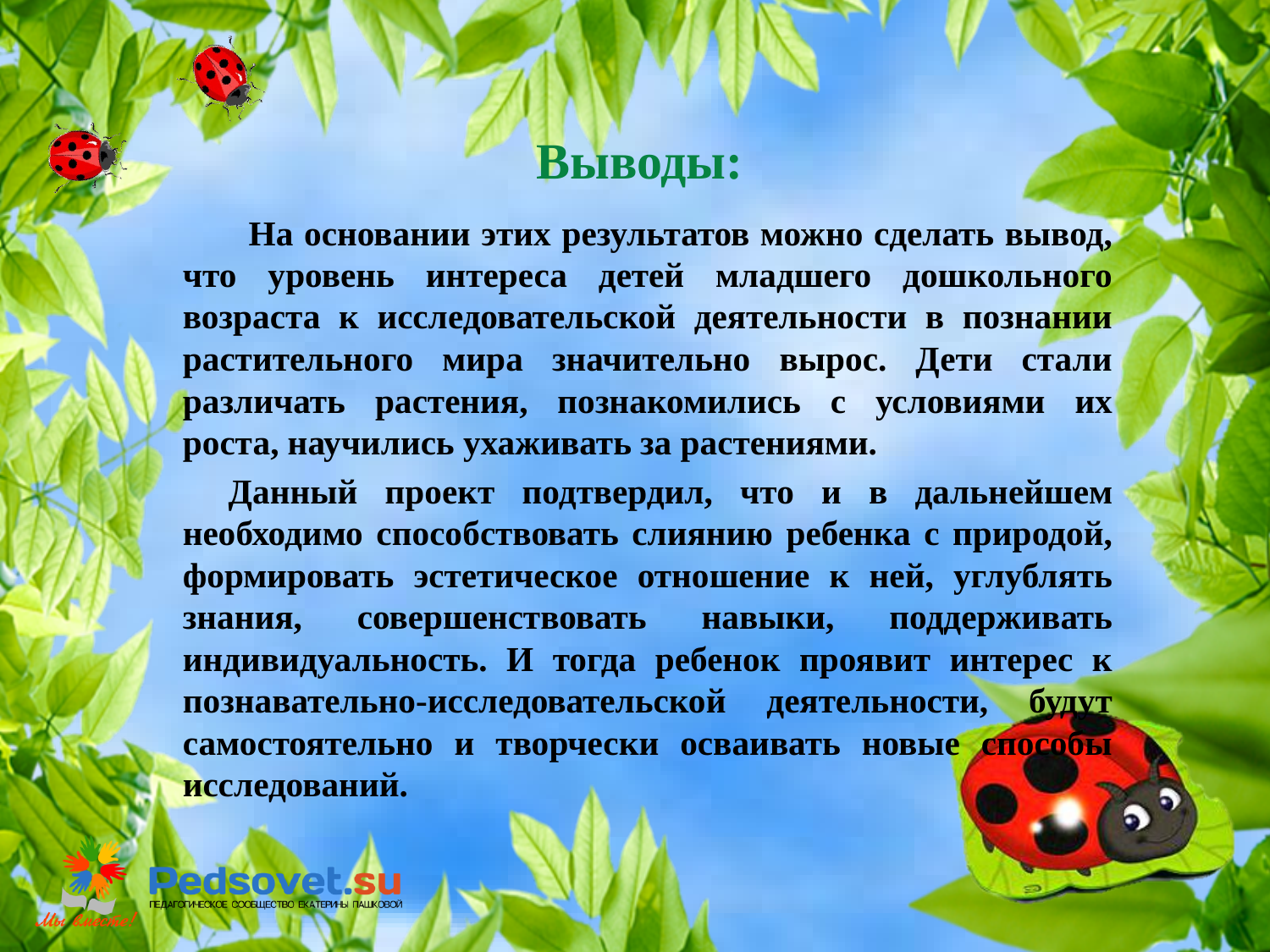

# Выводы:

            На основании этих результатов можно сделать вывод, что уровень интереса детей младшего дошкольного возраста к исследовательской деятельности в познании растительного мира значительно вырос. Дети стали различать растения, познакомились с условиями их роста, научились ухаживать за растениями.
    Данный проект подтвердил, что и в дальнейшем необходимо способствовать слиянию ребенка с природой, формировать эстетическое отношение к ней, углублять знания, совершенствовать навыки, поддерживать индивидуальность. И тогда ребенок проявит интерес к познавательно-исследовательской деятельности, будут самостоятельно и творчески осваивать новые способы исследований.